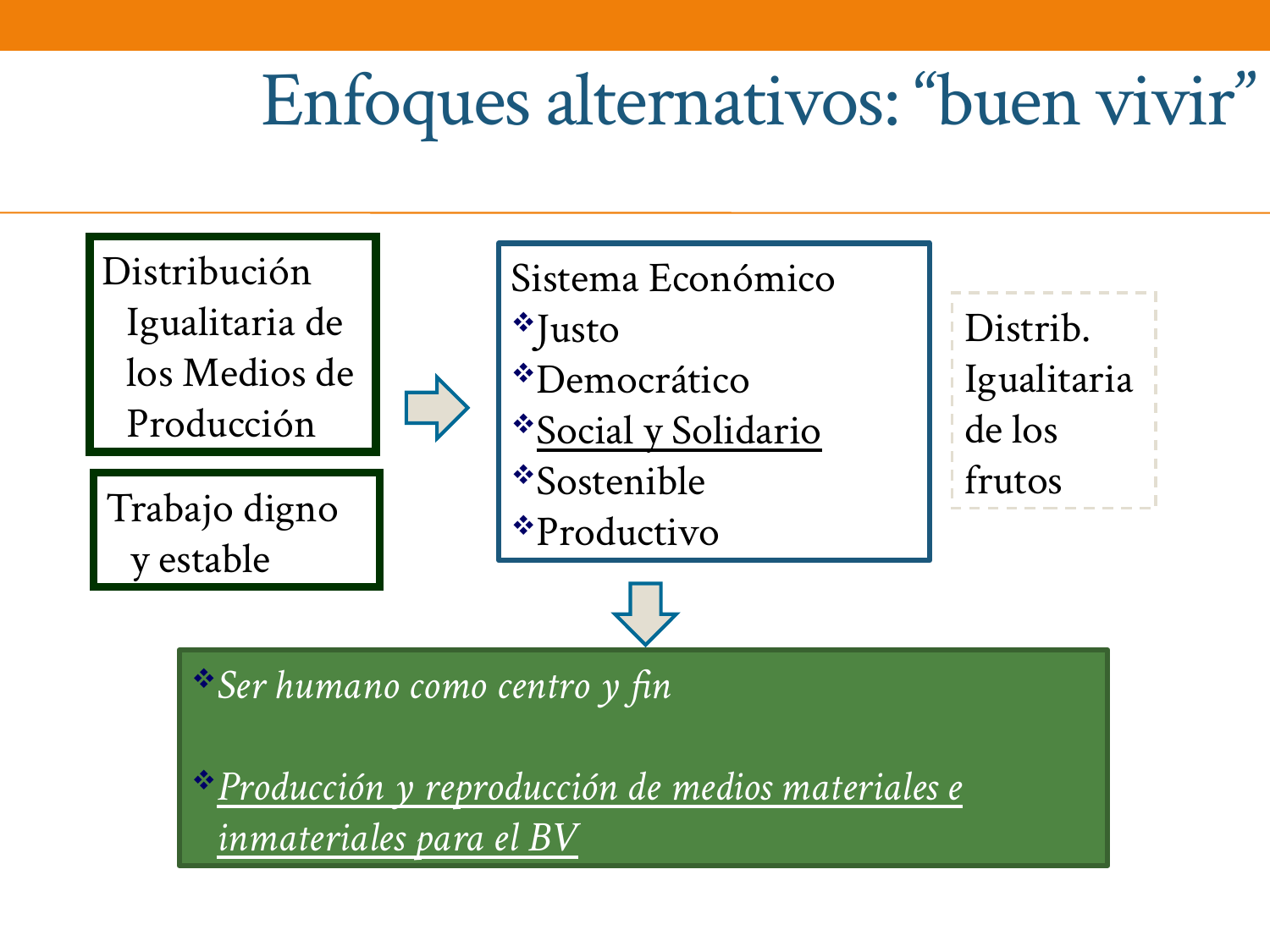

# Enfoques alternativos: “buen vivir”
Distribución Igualitaria de los Medios de Producción
Sistema Económico
Justo
Democrático
Social y Solidario
Sostenible
Productivo
Distrib. Igualitaria de los frutos

Trabajo digno y estable

Ser humano como centro y fin

Producción y reproducción de medios materiales e inmateriales para el BV